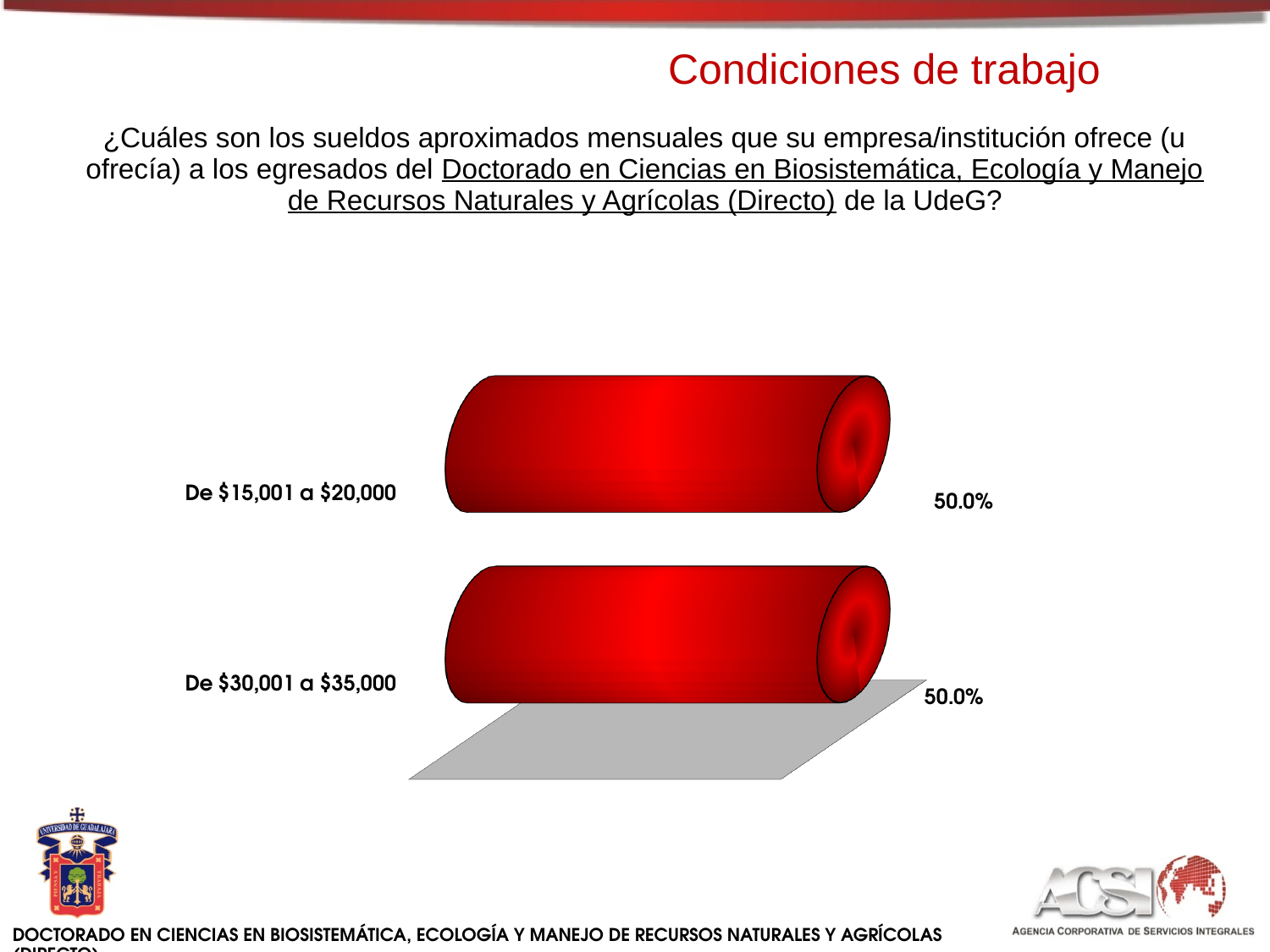

Condiciones de trabajo

[unsupported chart]

¿Cuáles son los sueldos aproximados mensuales que su empresa/institución ofrece (u ofrecía) a los egresados del Doctorado en Ciencias en Biosistemática, Ecología y Manejo de Recursos Naturales y Agrícolas (Directo) de la UdeG?